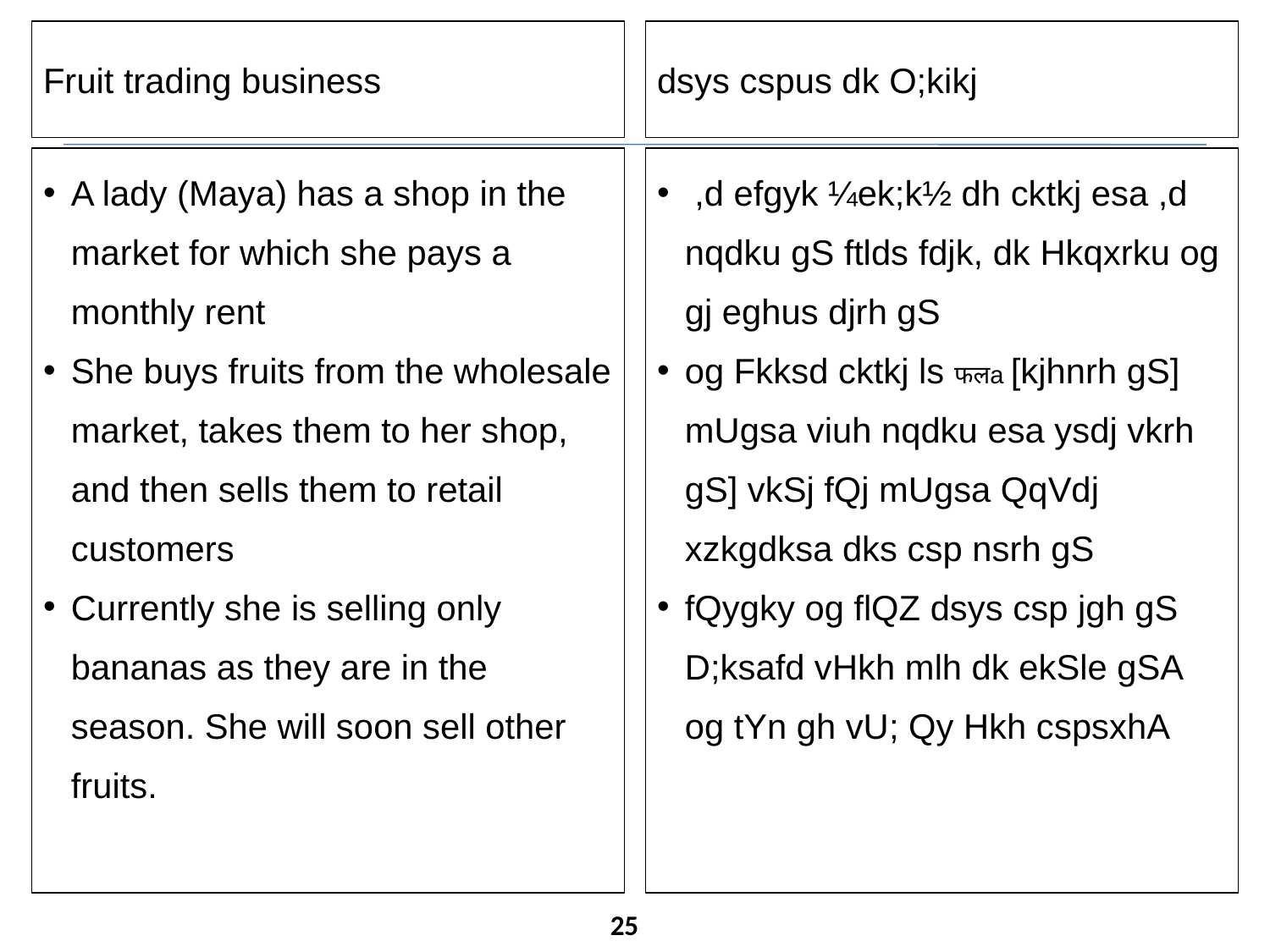

Fruit trading business
dsys cspus dk O;kikj
A lady (Maya) has a shop in the market for which she pays a monthly rent
She buys fruits from the wholesale market, takes them to her shop, and then sells them to retail customers
Currently she is selling only bananas as they are in the season. She will soon sell other fruits.
 ,d efgyk ¼ek;k½ dh cktkj esa ,d nqdku gS ftlds fdjk, dk Hkqxrku og gj eghus djrh gS
og Fkksd cktkj ls फलa [kjhnrh gS] mUgsa viuh nqdku esa ysdj vkrh gS] vkSj fQj mUgsa QqVdj xzkgdksa dks csp nsrh gS
fQygky og flQZ dsys csp jgh gS D;ksafd vHkh mlh dk ekSle gSA og tYn gh vU; Qy Hkh cspsxhA
25